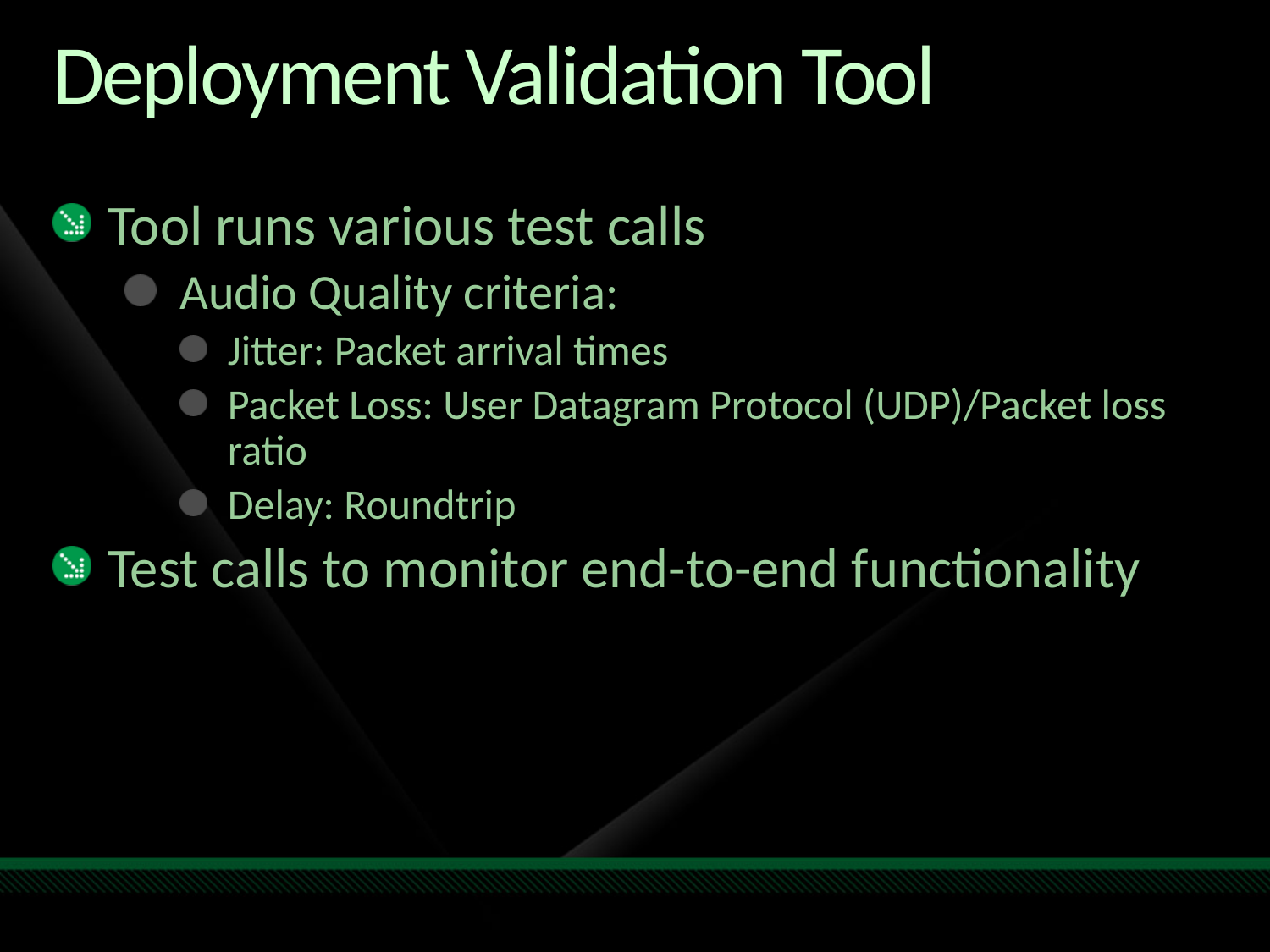

# Deployment Validation Tool
Tool runs various test calls
Audio Quality criteria:
Jitter: Packet arrival times
Packet Loss: User Datagram Protocol (UDP)/Packet loss ratio
Delay: Roundtrip
Test calls to monitor end-to-end functionality